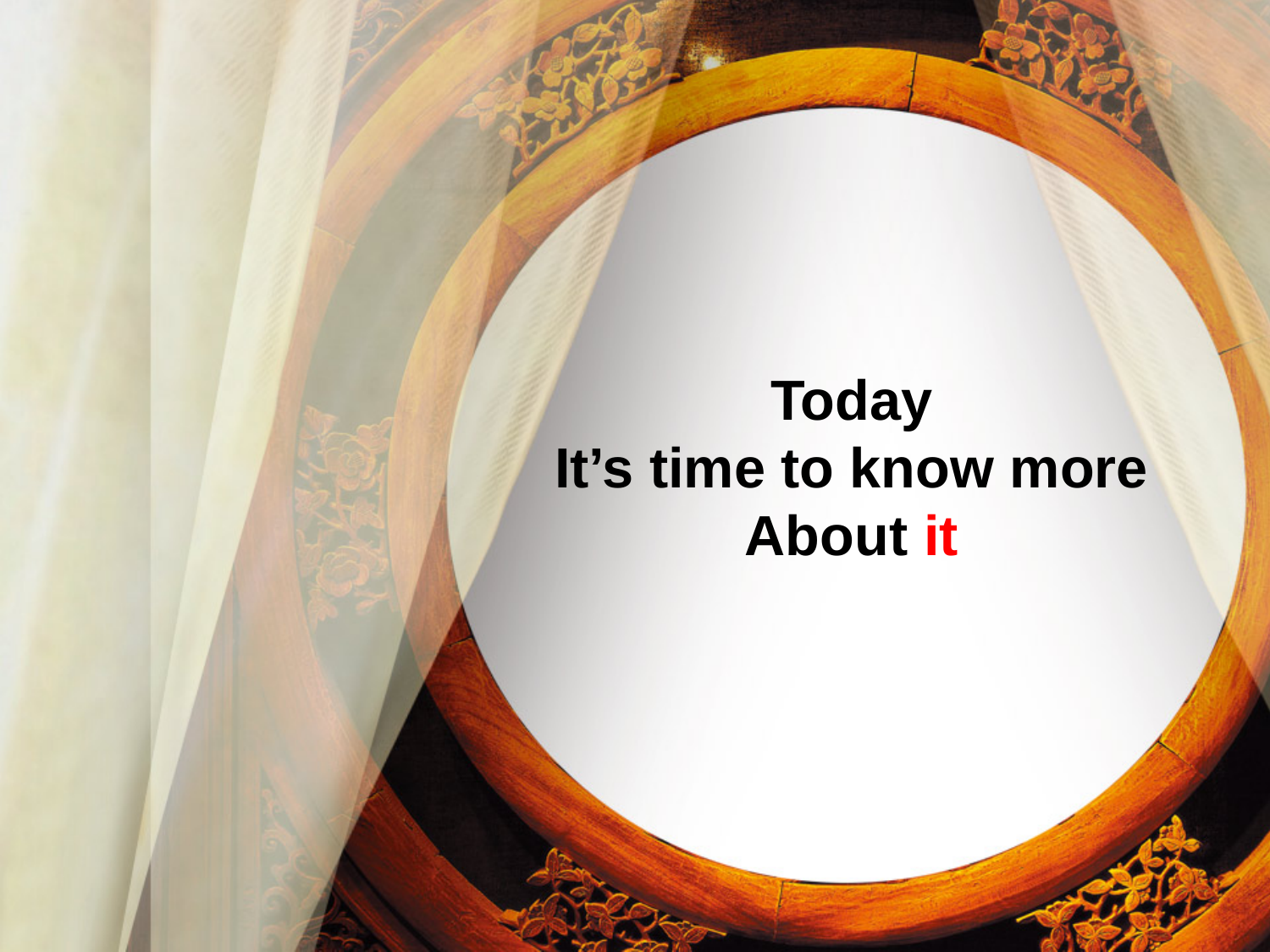

Today
It’s time to know more
About it